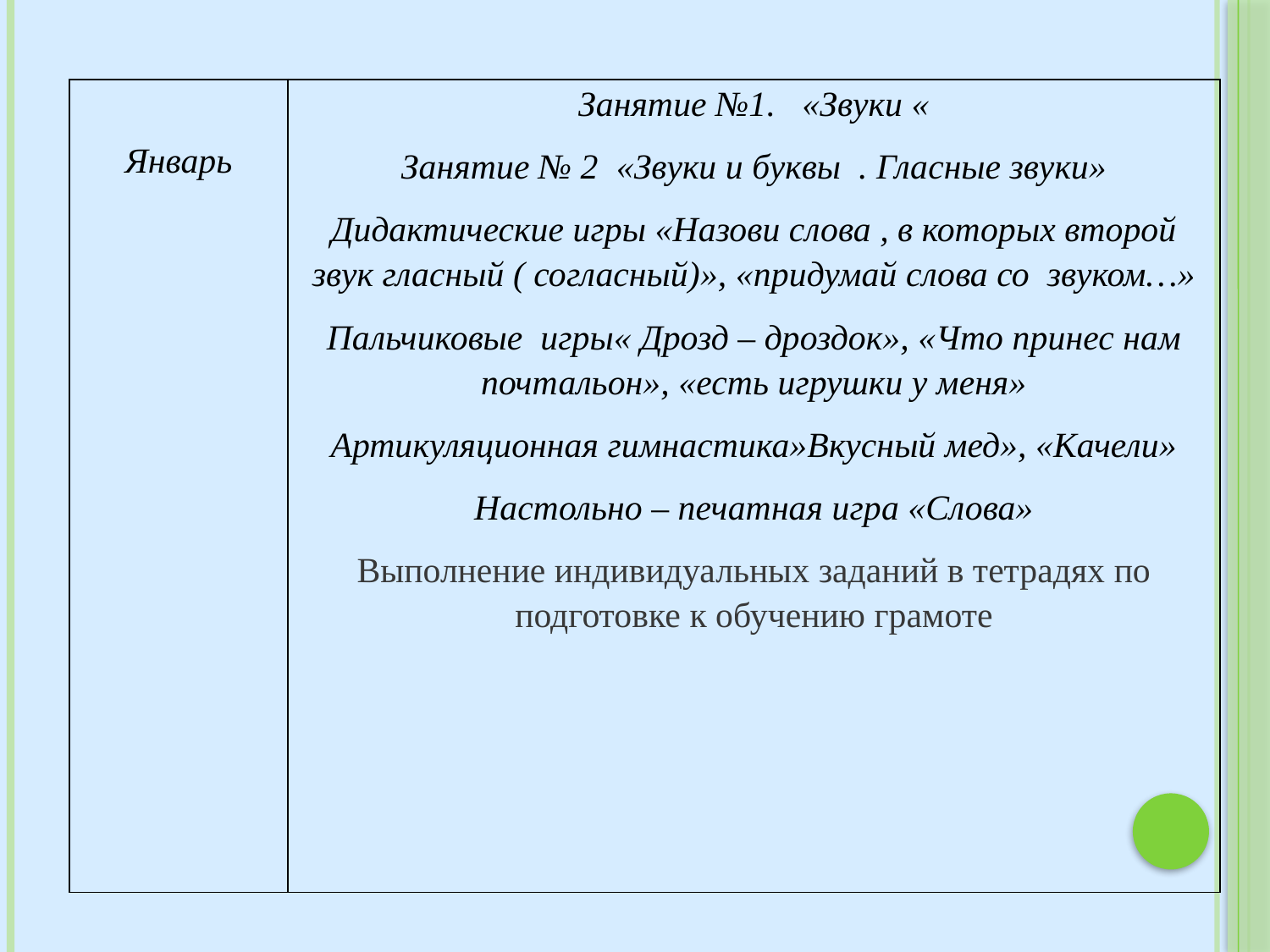

| Январь | Занятие №1. «Звуки « Занятие № 2 «Звуки и буквы . Гласные звуки» Дидактические игры «Назови слова , в которых второй звук гласный ( согласный)», «придумай слова со звуком…» Пальчиковые игры« Дрозд – дроздок», «Что принес нам почтальон», «есть игрушки у меня» Артикуляционная гимнастика»Вкусный мед», «Качели» Настольно – печатная игра «Слова» Выполнение индивидуальных заданий в тетрадях по подготовке к обучению грамоте |
| --- | --- |